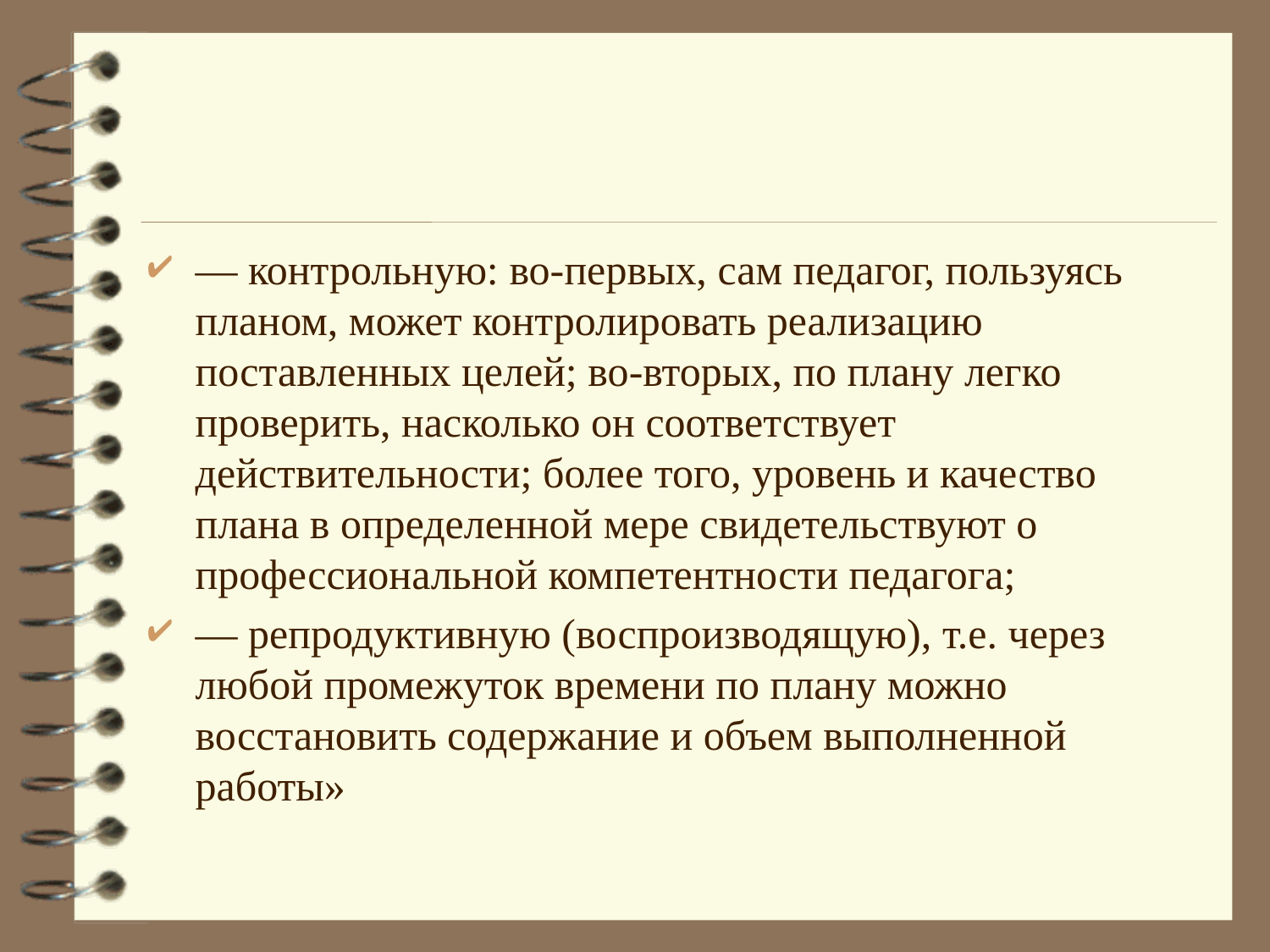

#
— контрольную: во-первых, сам педагог, пользуясь планом, может контролировать реализацию поставленных целей; во-вторых, по плану легко проверить, насколько он соответствует действительности; более того, уровень и качество плана в определенной мере свидетельствуют о профессиональной компетентности педагога;
— репродуктивную (воспроизводящую), т.е. через любой промежуток времени по плану можно восстановить содержание и объем выполненной работы»